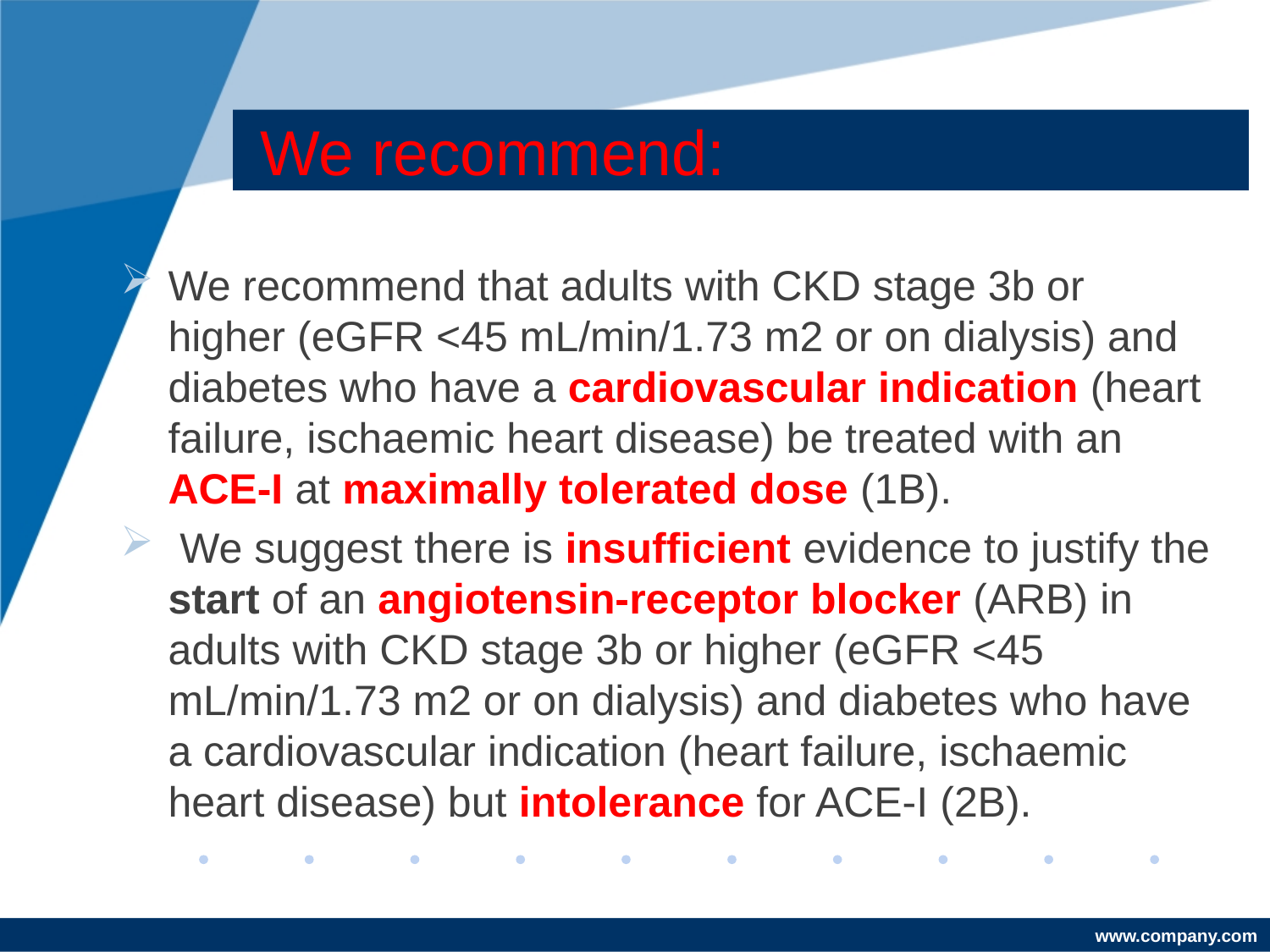

# We recommend:
We recommend that adults with CKD stage 3b or higher (eGFR <45 mL/min/1.73 m2 or on dialysis) and diabetes who have a cardiovascular indication (heart failure, ischaemic heart disease) be treated with an ACE-I at maximally tolerated dose (1B).
 We suggest there is insufficient evidence to justify the start of an angiotensin-receptor blocker (ARB) in adults with CKD stage 3b or higher (eGFR <45 mL/min/1.73 m2 or on dialysis) and diabetes who have a cardiovascular indication (heart failure, ischaemic heart disease) but intolerance for ACE-I (2B).